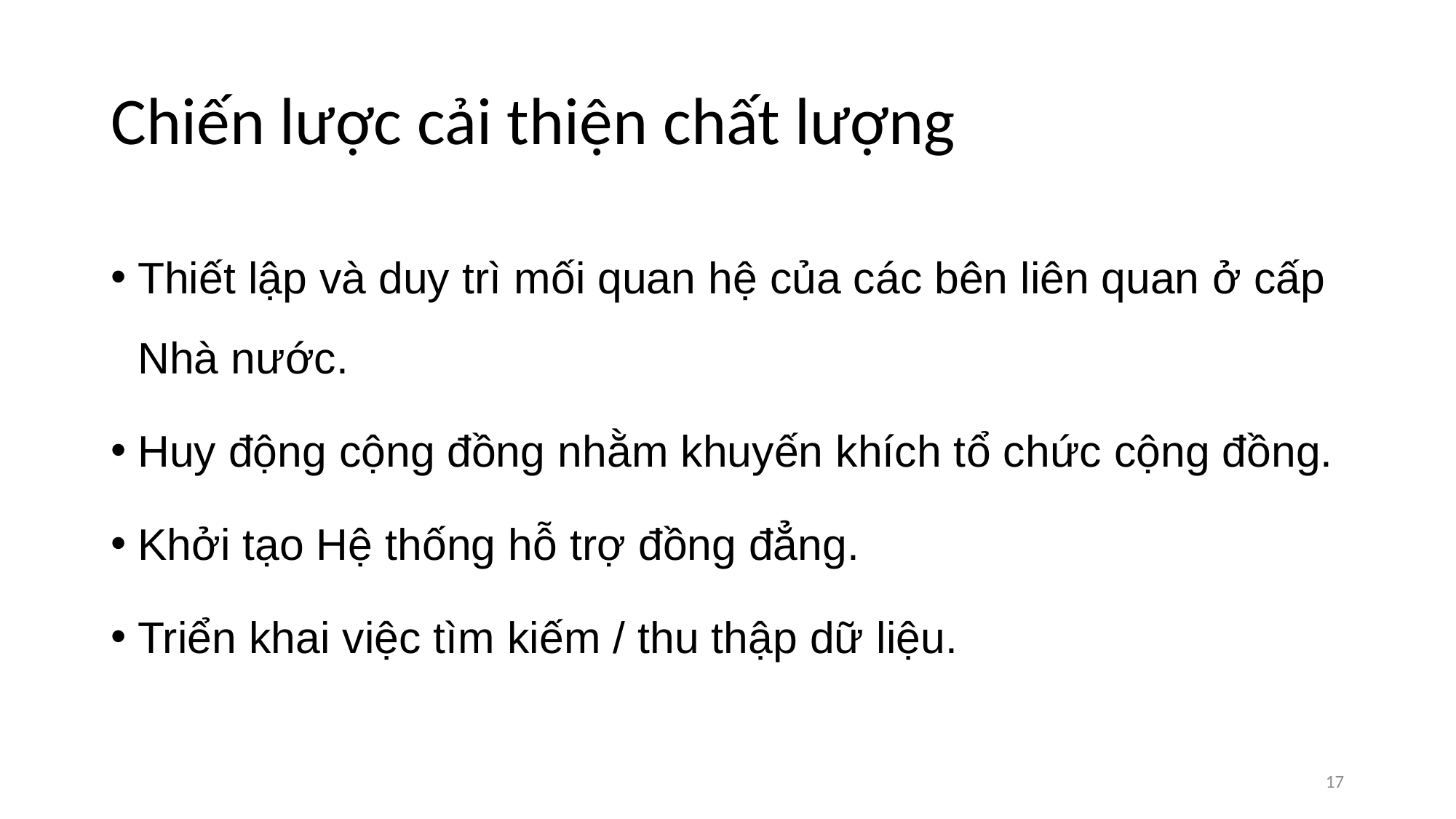

# Chiến lược cải thiện chất lượng
Thiết lập và duy trì mối quan hệ của các bên liên quan ở cấp Nhà nước.
Huy động cộng đồng nhằm khuyến khích tổ chức cộng đồng.
Khởi tạo Hệ thống hỗ trợ đồng đẳng.
Triển khai việc tìm kiếm / thu thập dữ liệu.
17